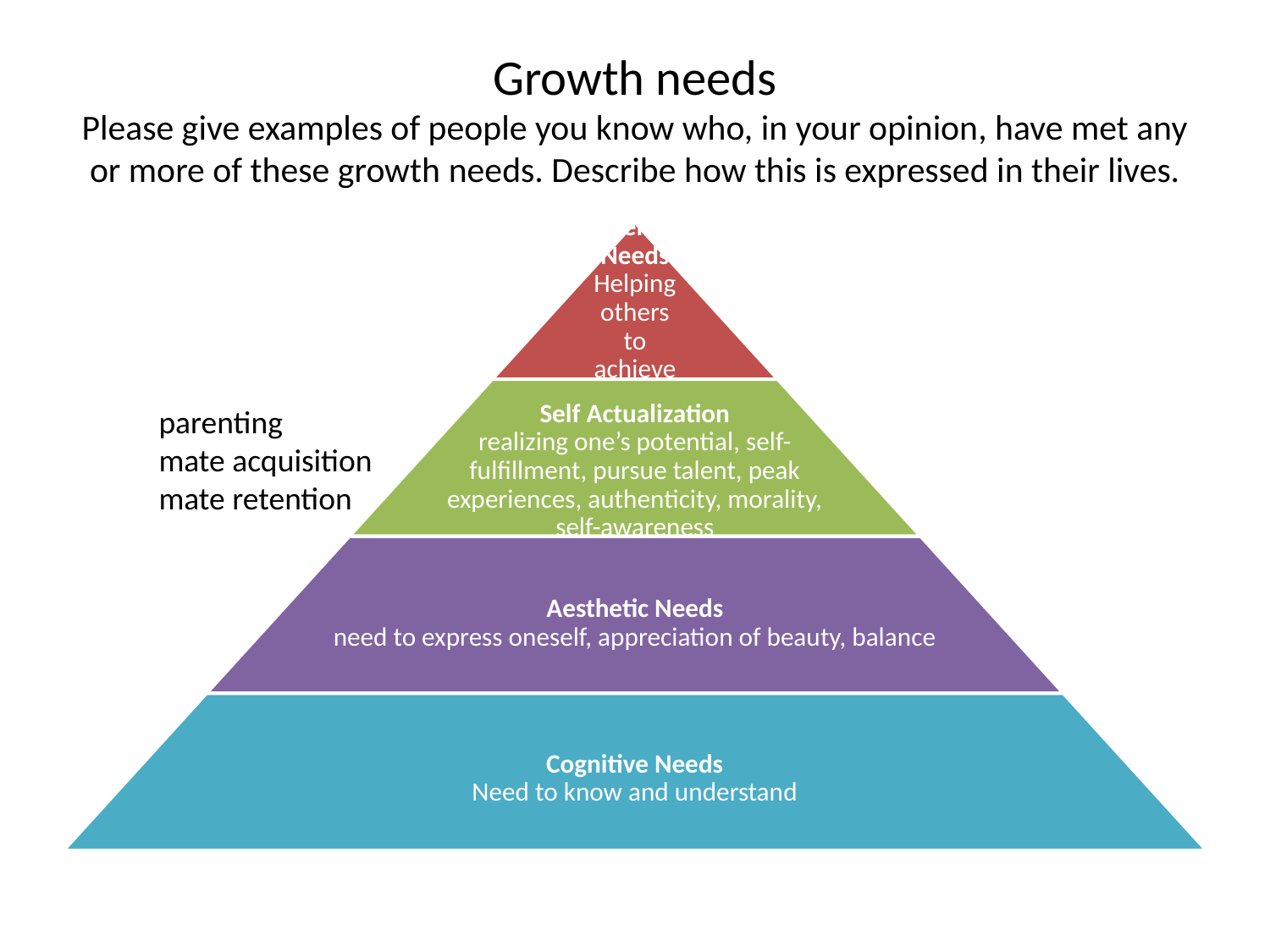

# Growth needs Please give examples of people you know who, in your opinion, have met any or more of these growth needs. Describe how this is expressed in their lives.
Transcendence Needs
Helping others to achieve self actualization
Self Actualization
realizing one’s potential, self-fulfillment, pursue talent, peak experiences, authenticity, morality, self-awareness
Aesthetic Needs
need to express oneself, appreciation of beauty, balance
Cognitive Needs
Need to know and understand
parenting
mate acquisition
mate retention